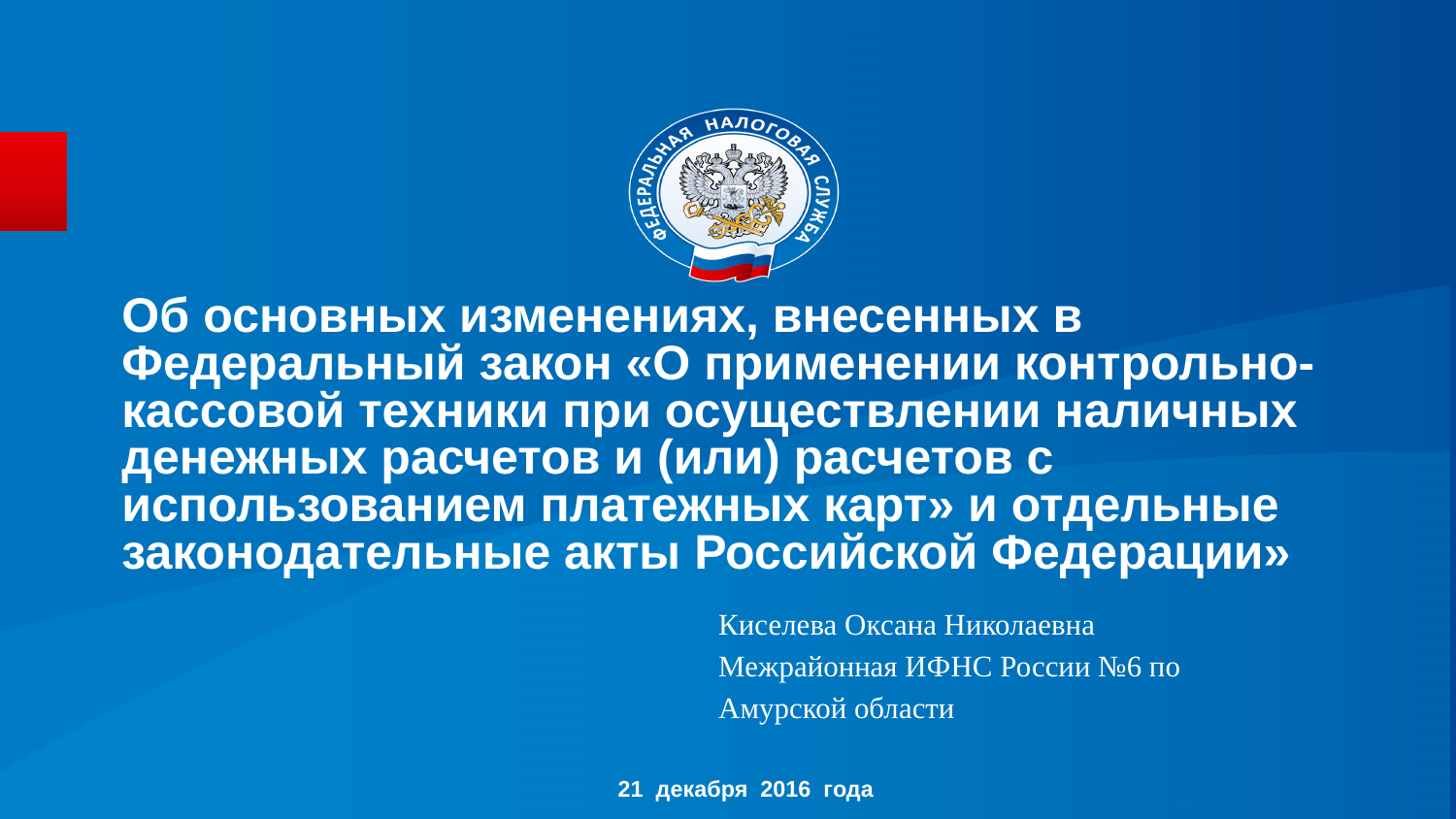

# Об основных изменениях, внесенных в Федеральный закон «О применении контрольно-кассовой техники при осуществлении наличных денежных расчетов и (или) расчетов с использованием платежных карт» и отдельные законодательные акты Российской Федерации»

                                                                 Киселева Оксана Николаевна
                                                                 Межрайонная ИФНС России №6 по
                                                                 Амурской области
21  декабря  2016  года